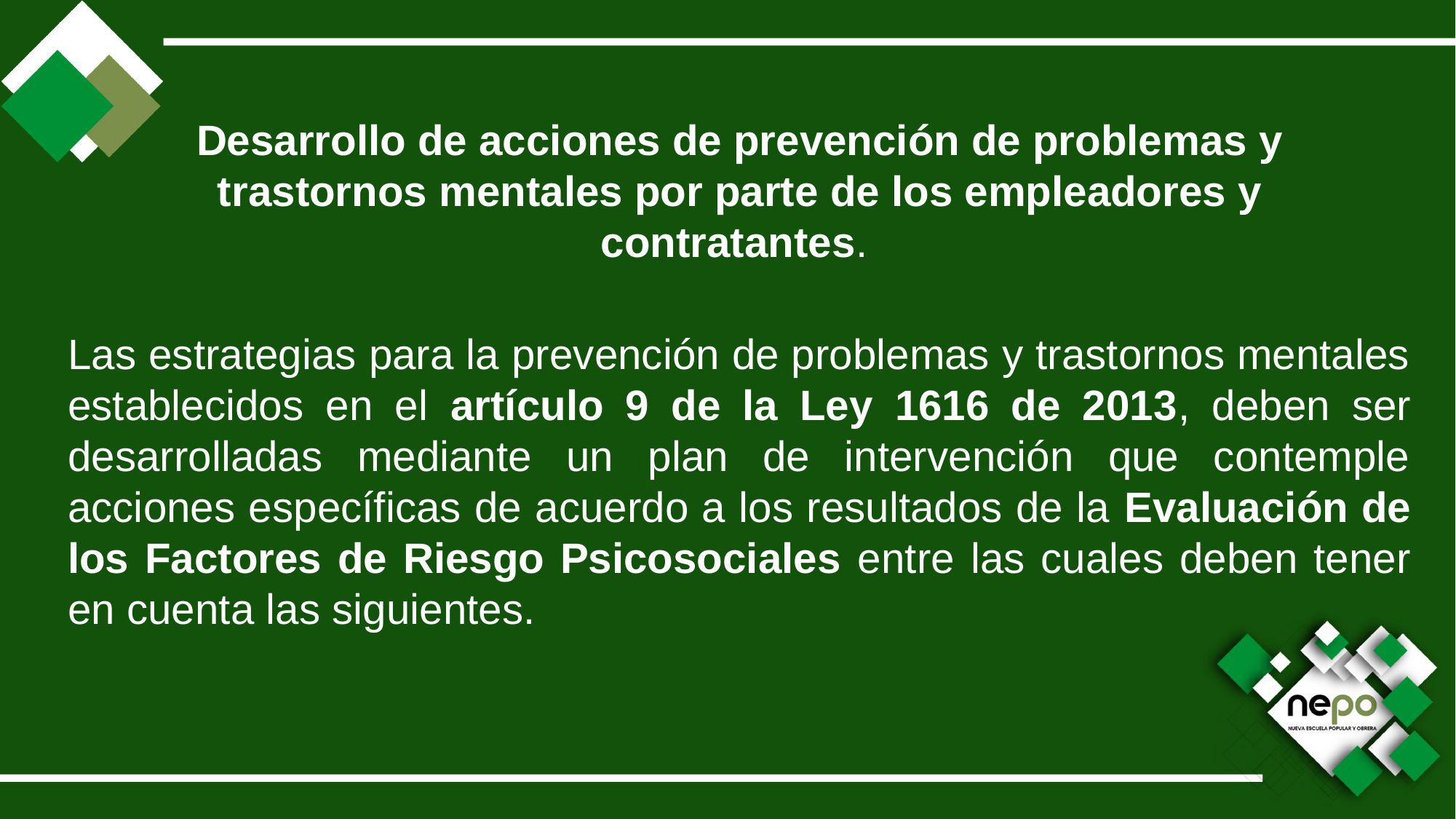

Desarrollo de acciones de prevención de problemas y trastornos mentales por parte de los empleadores y contratantes.
Las estrategias para la prevención de problemas y trastornos mentales establecidos en el artículo 9 de la Ley 1616 de 2013, deben ser desarrolladas mediante un plan de intervención que contemple acciones específicas de acuerdo a los resultados de la Evaluación de los Factores de Riesgo Psicosociales entre las cuales deben tener en cuenta las siguientes.